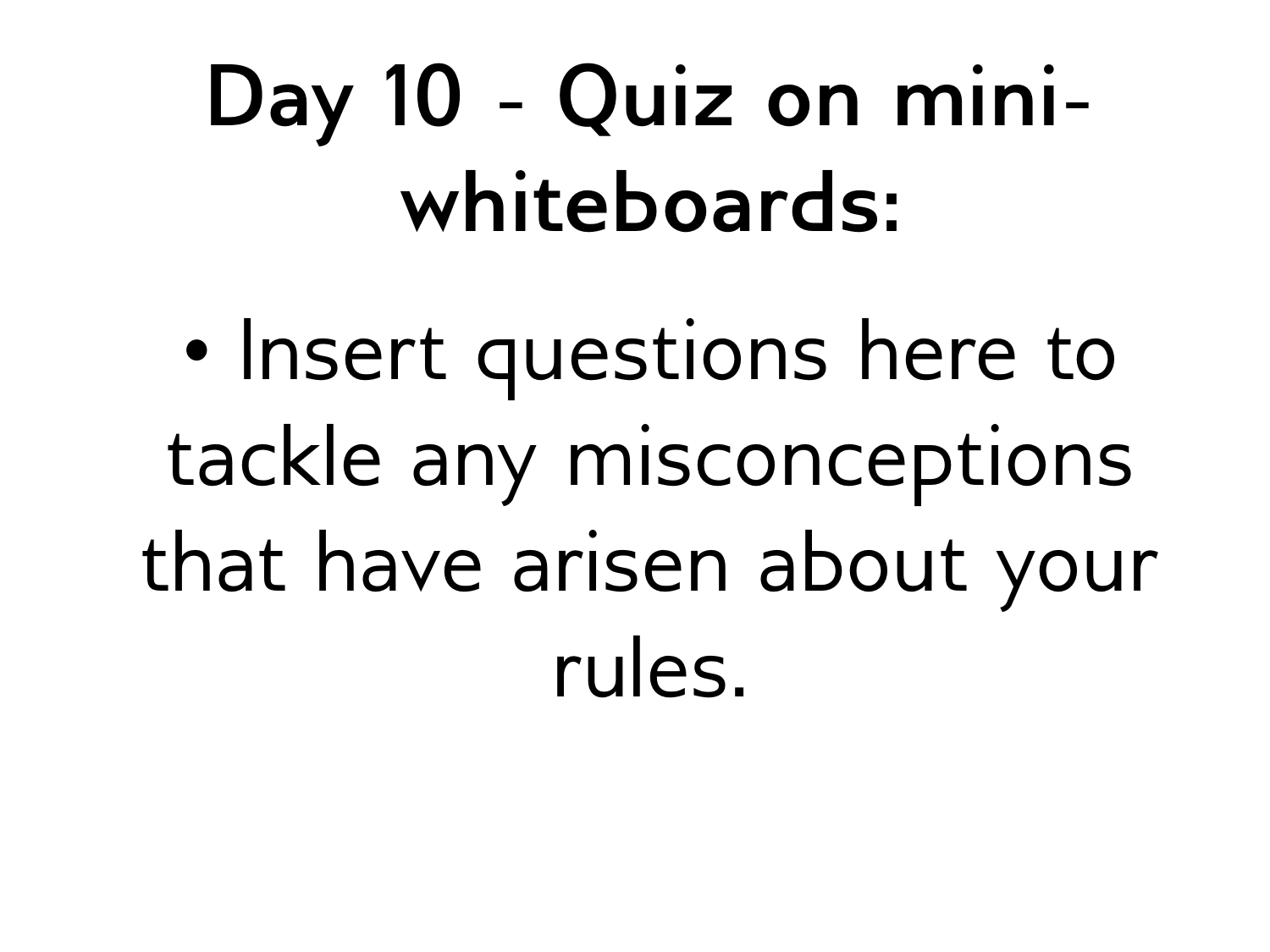

Day 10 - Quiz on mini-whiteboards:

• Insert questions here to tackle any misconceptions that have arisen about your rules.